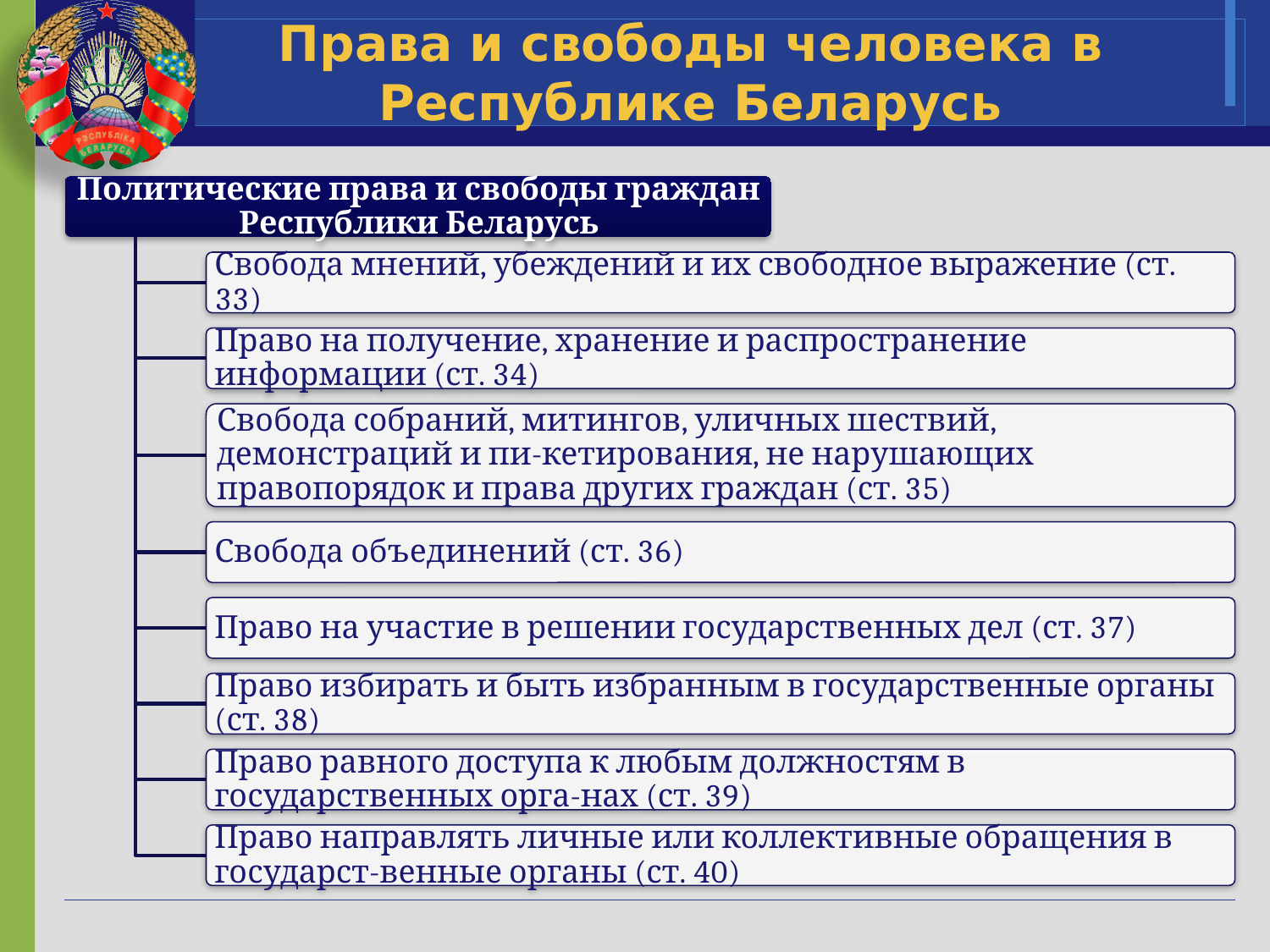

# Права и свободы человека в Республике Беларусь
Политические права и свободы граждан Республики Беларусь
Свобода мнений, убеждений и их свободное выражение (ст. 33)
Право на получение, хранение и распространение информации (ст. 34)
Свобода собраний, митингов, уличных шествий, демонстраций и пи-кетирования, не нарушающих правопорядок и права других граждан (ст. 35)
Свобода объединений (ст. 36)
Право на участие в решении государственных дел (ст. 37)
Право избирать и быть избранным в государственные органы (ст. 38)
Право равного доступа к любым должностям в государственных орга-нах (ст. 39)
Право направлять личные или коллективные обращения в государст-венные органы (ст. 40)